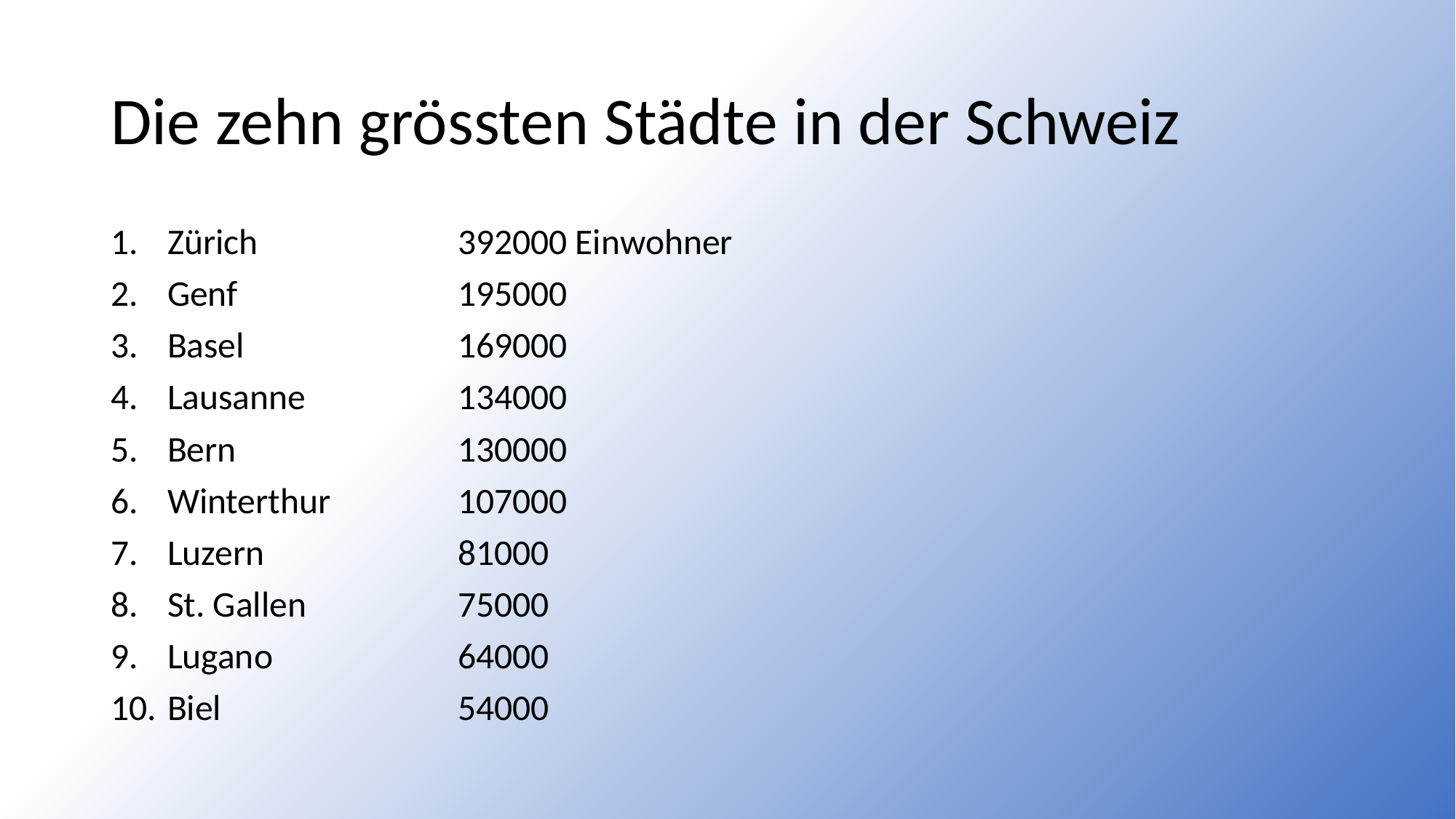

# Die zehn grössten Städte in der Schweiz
Zürich 	392000 Einwohner
Genf	195000
Basel	169000
Lausanne	134000
Bern	130000
Winterthur	107000
Luzern		81000
St. Gallen		75000
Lugano		64000
Biel		54000